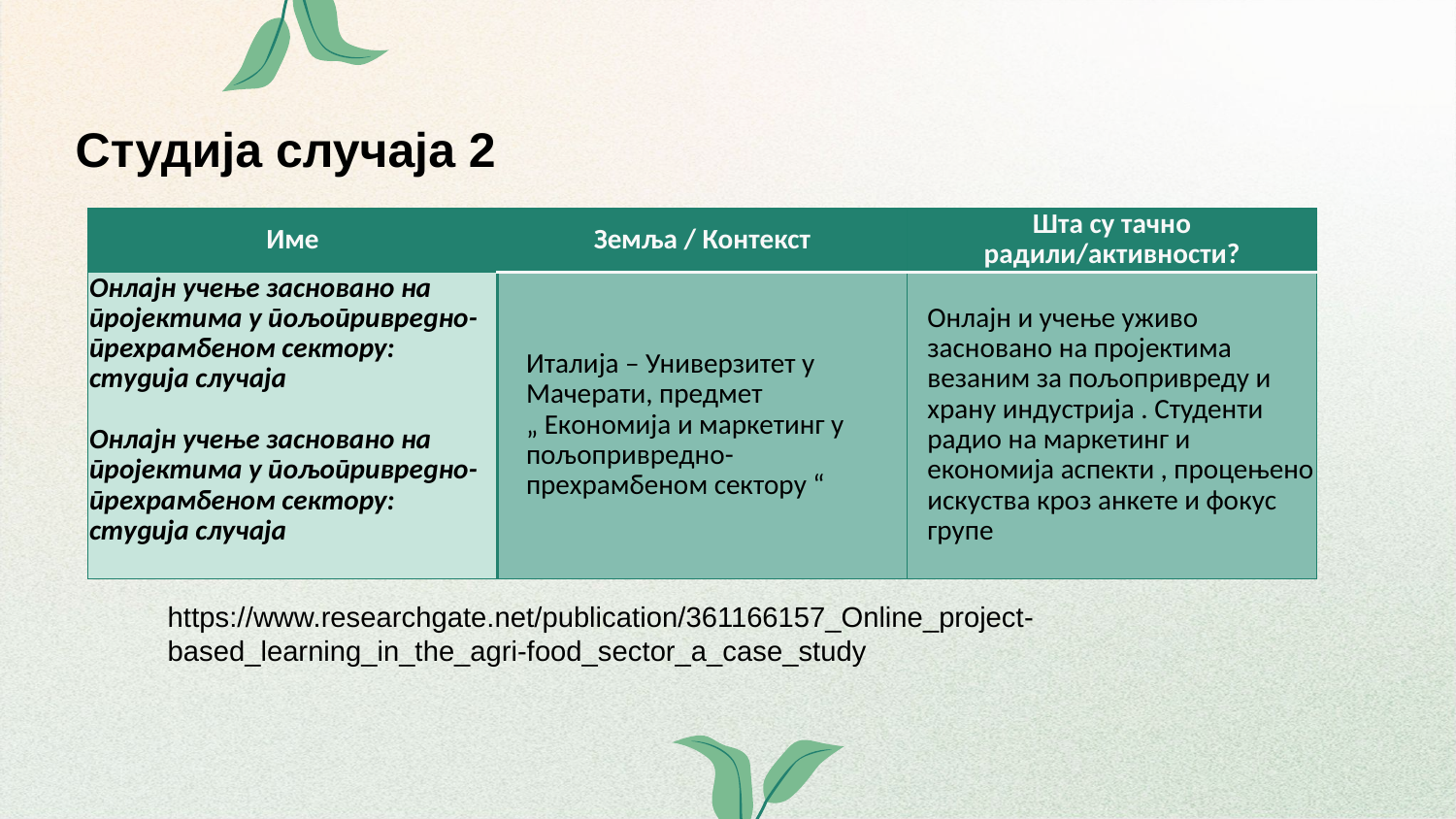

# Студија случаја 2
| Име | Земља / Контекст | Шта су тачно радили/активности? |
| --- | --- | --- |
| Онлајн учење засновано на пројектима у пољопривредно-прехрамбеном сектору: студија случаја Онлајн учење засновано на пројектима у пољопривредно-прехрамбеном сектору: студија случаја | Италија – Универзитет у Мачерати, предмет „ Економија и маркетинг у пољопривредно-прехрамбеном сектору “ | Онлајн и учење уживо засновано на пројектима везаним за пољопривреду и храну индустрија . Студенти радио на маркетинг и економија аспекти , процењено искуства кроз анкете и фокус групе​ |
https://www.researchgate.net/publication/361166157_Online_project-based_learning_in_the_agri-food_sector_a_case_study